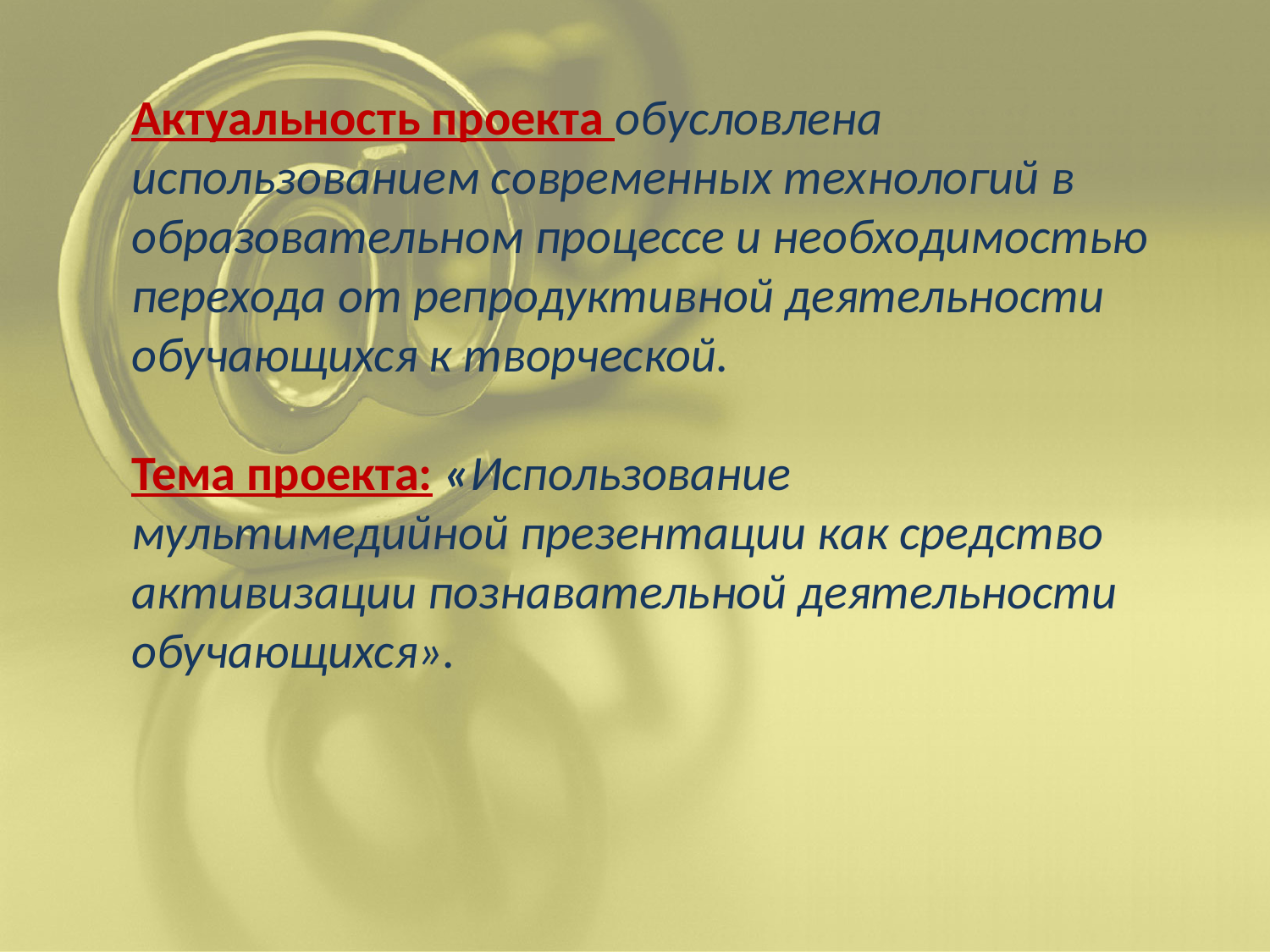

Актуальность проекта обусловлена использованием современных технологий в образовательном процессе и необходимостью перехода от репродуктивной деятельности обучающихся к творческой.

Тема проекта: «Использование мультимедийной презентации как средство активизации познавательной деятельности обучающихся».